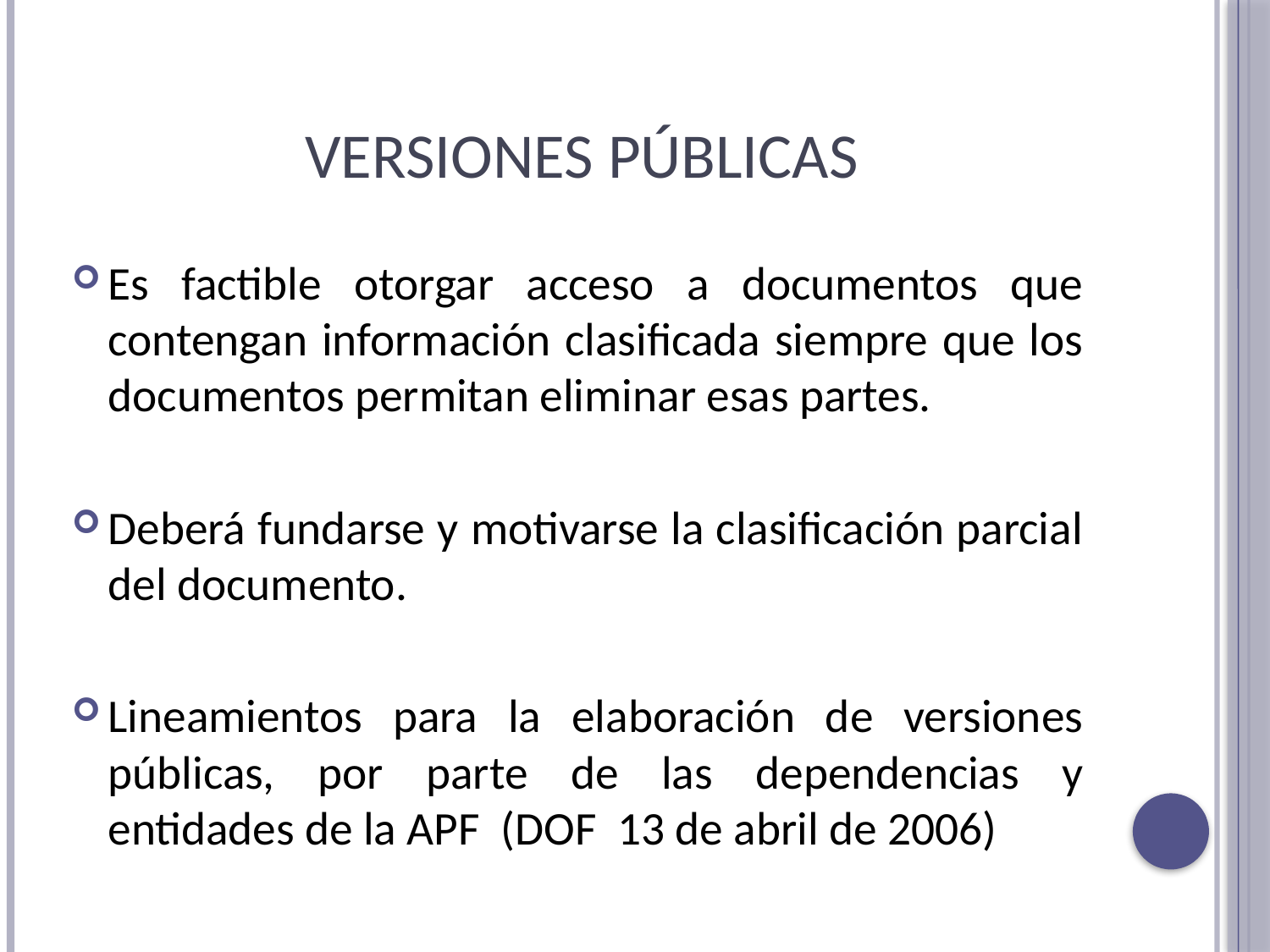

# Versiones públicas

Es factible otorgar acceso a documentos que contengan información clasificada siempre que los documentos permitan eliminar esas partes.

Deberá fundarse y motivarse la clasificación parcial del documento.

Lineamientos para la elaboración de versiones públicas, por parte de las dependencias y entidades de la APF  (DOF  13 de abril de 2006)